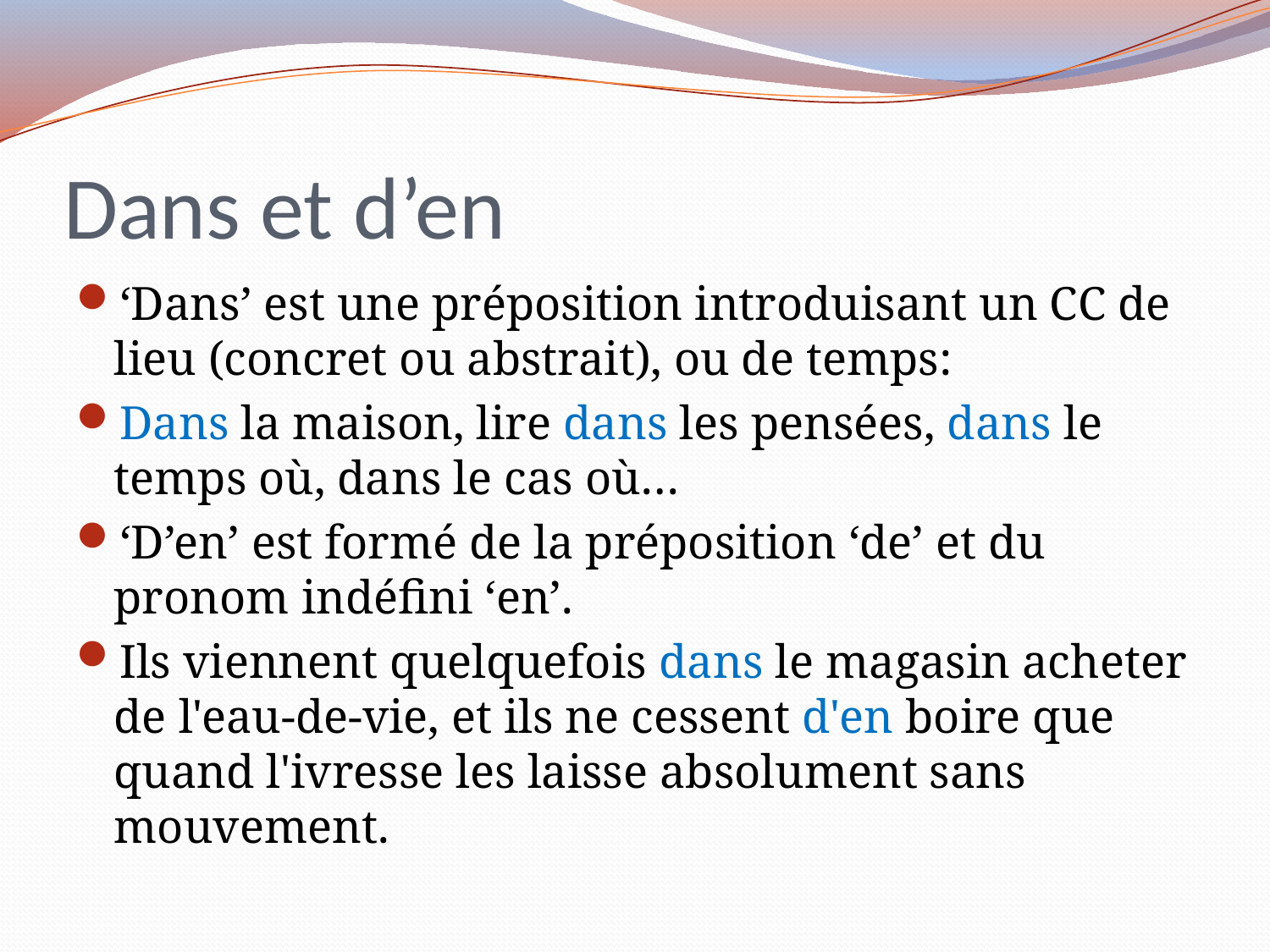

# Dans et d’en
‘Dans’ est une préposition introduisant un CC de lieu (concret ou abstrait), ou de temps:
Dans la maison, lire dans les pensées, dans le temps où, dans le cas où…
‘D’en’ est formé de la préposition ‘de’ et du pronom indéfini ‘en’.
Ils viennent quelquefois dans le magasin acheter de l'eau-de-vie, et ils ne cessent d'en boire que quand l'ivresse les laisse absolument sans mouvement.